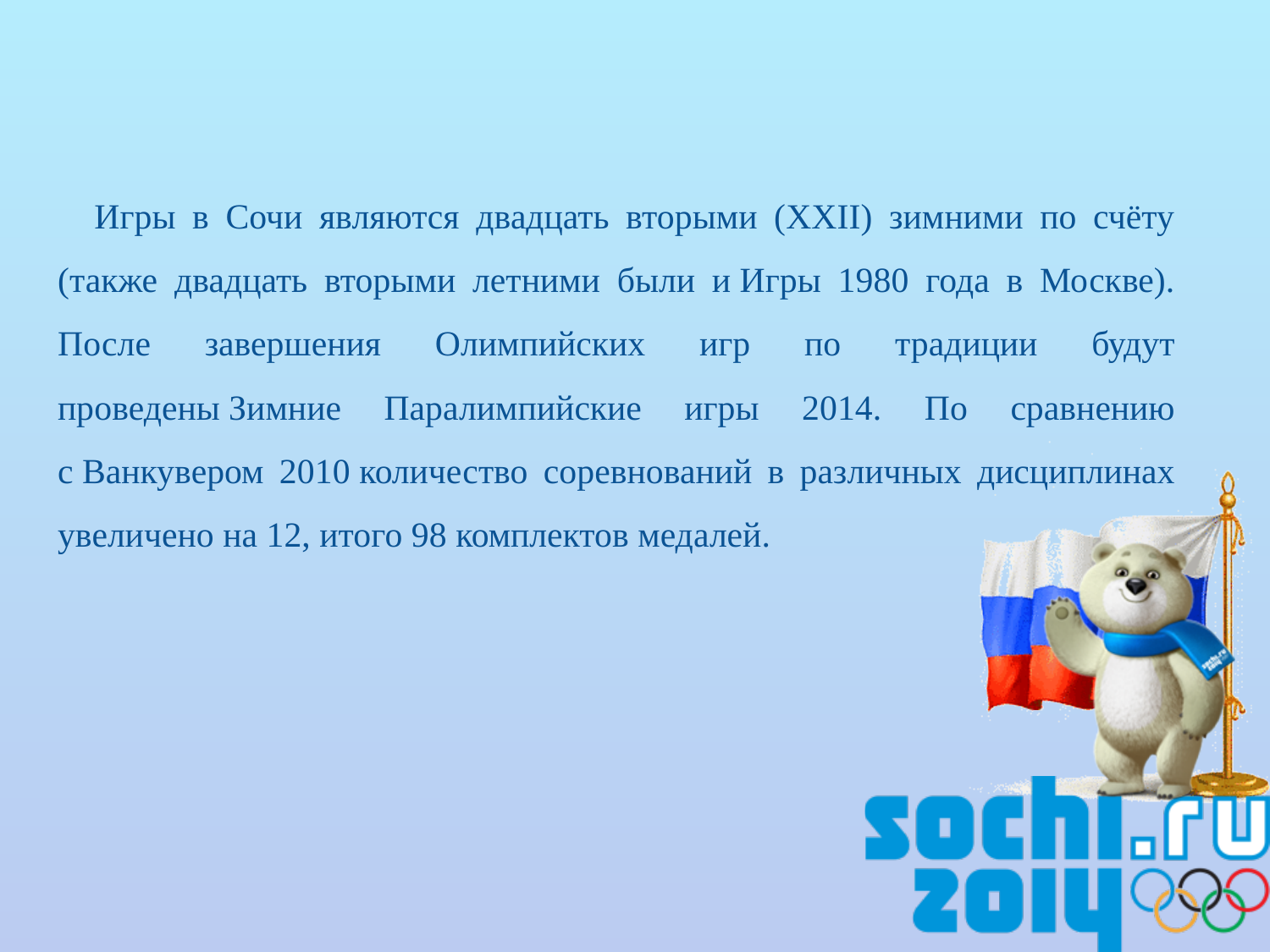

Игры в Сочи являются двадцать вторыми (XXII) зимними по счёту (также двадцать вторыми летними были и Игры 1980 года в Москве). После завершения Олимпийских игр по традиции будут проведены Зимние Паралимпийские игры 2014. По сравнению с Ванкувером 2010 количество соревнований в различных дисциплинах увеличено на 12, итого 98 комплектов медалей.